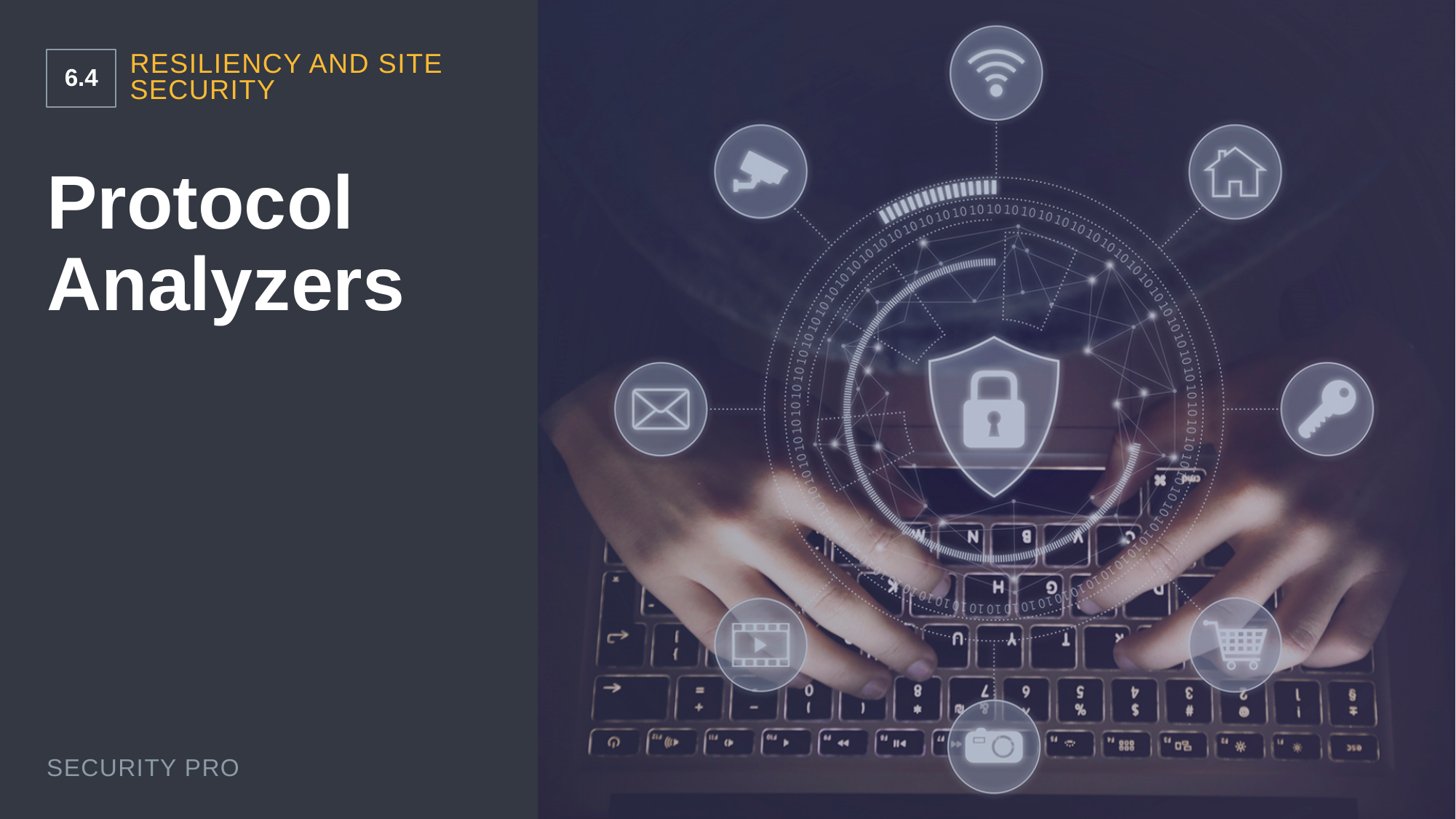

6.4
Resiliency and Site Security
# Protocol Analyzers
Security Pro